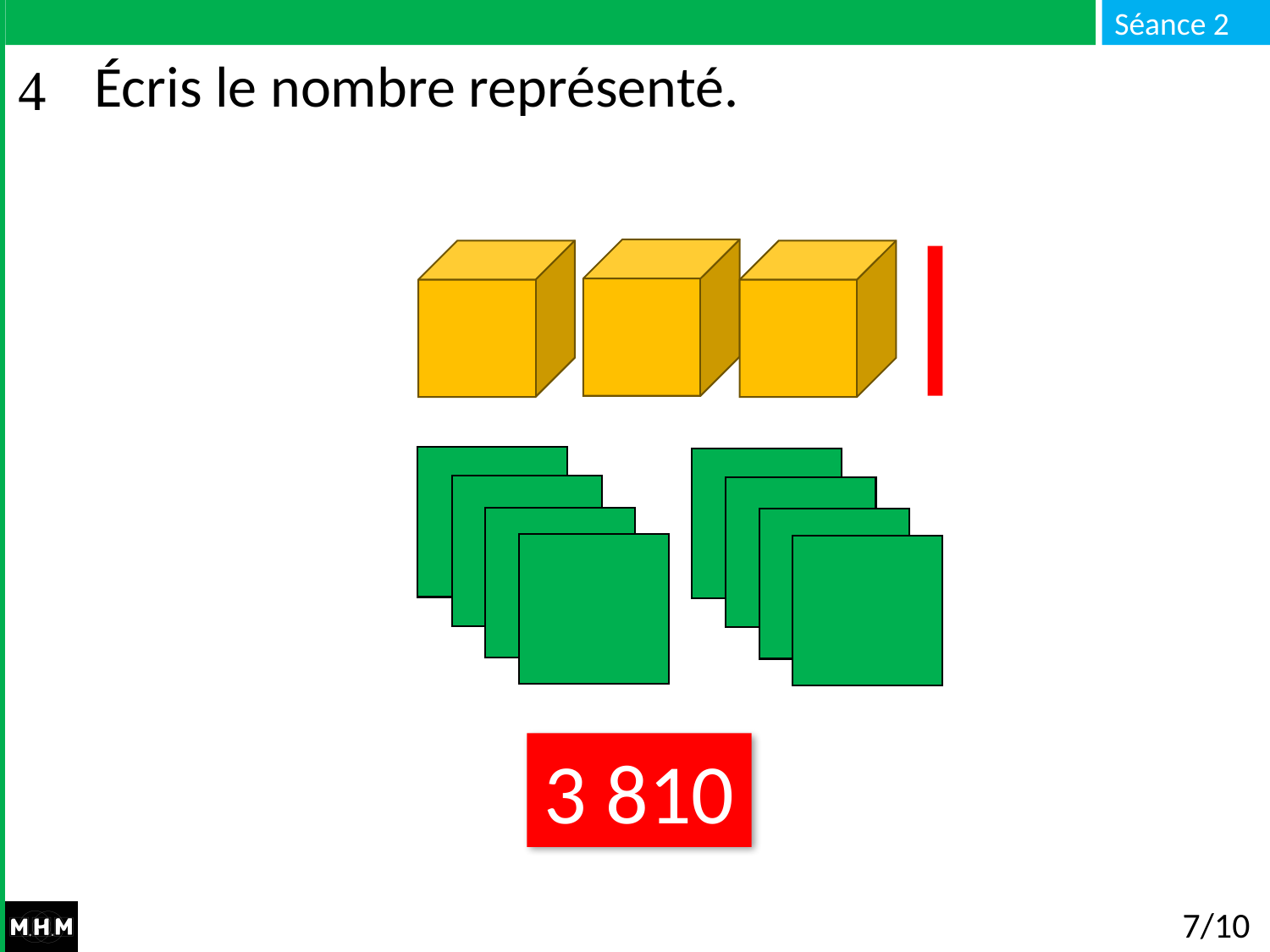

# Écris le nombre représenté.

3 810
7/10